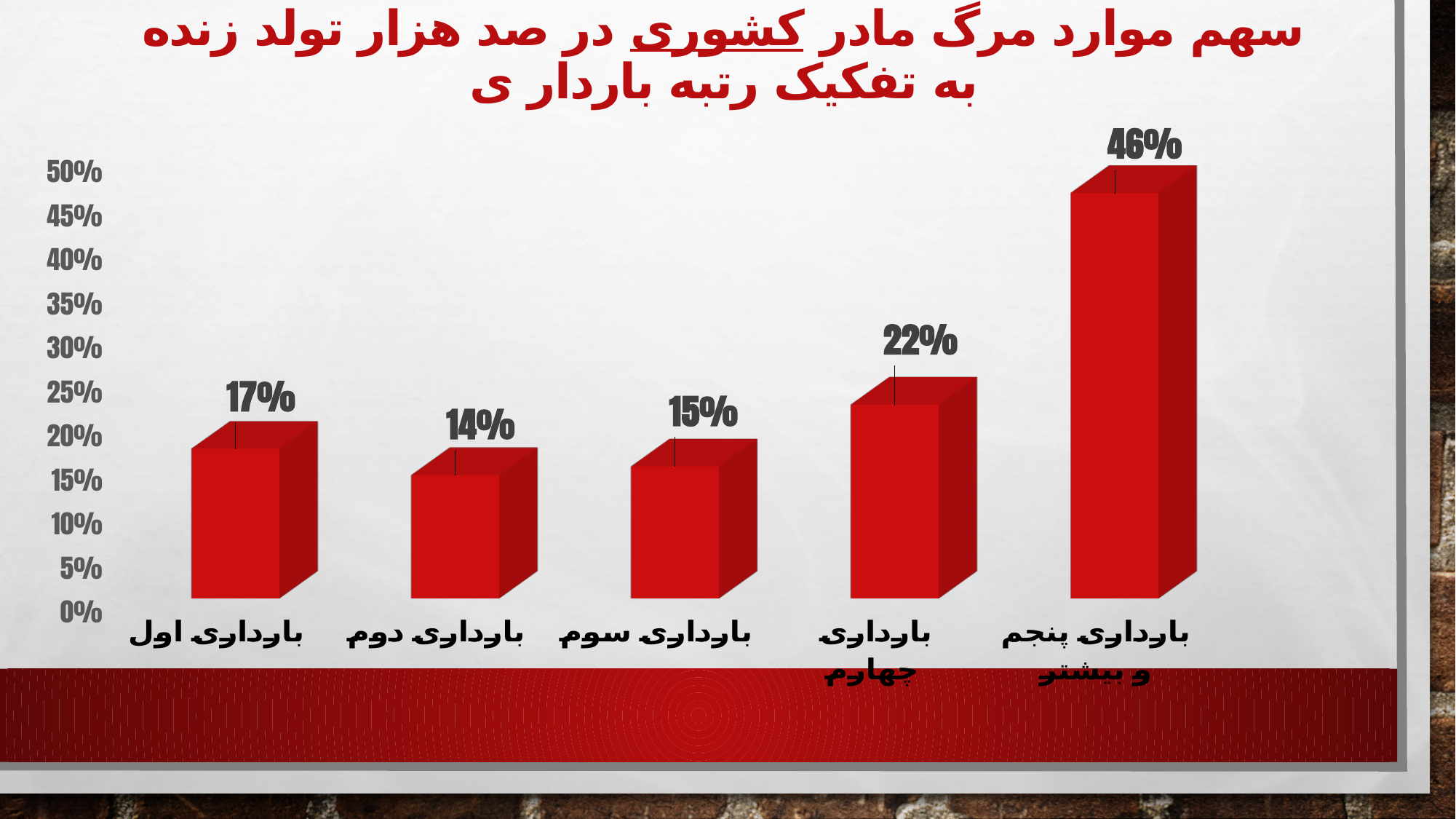

# سهم موارد مرگ مادر کشوری در صد هزار تولد زنده به تفکیک رتبه باردار ی

[unsupported chart]